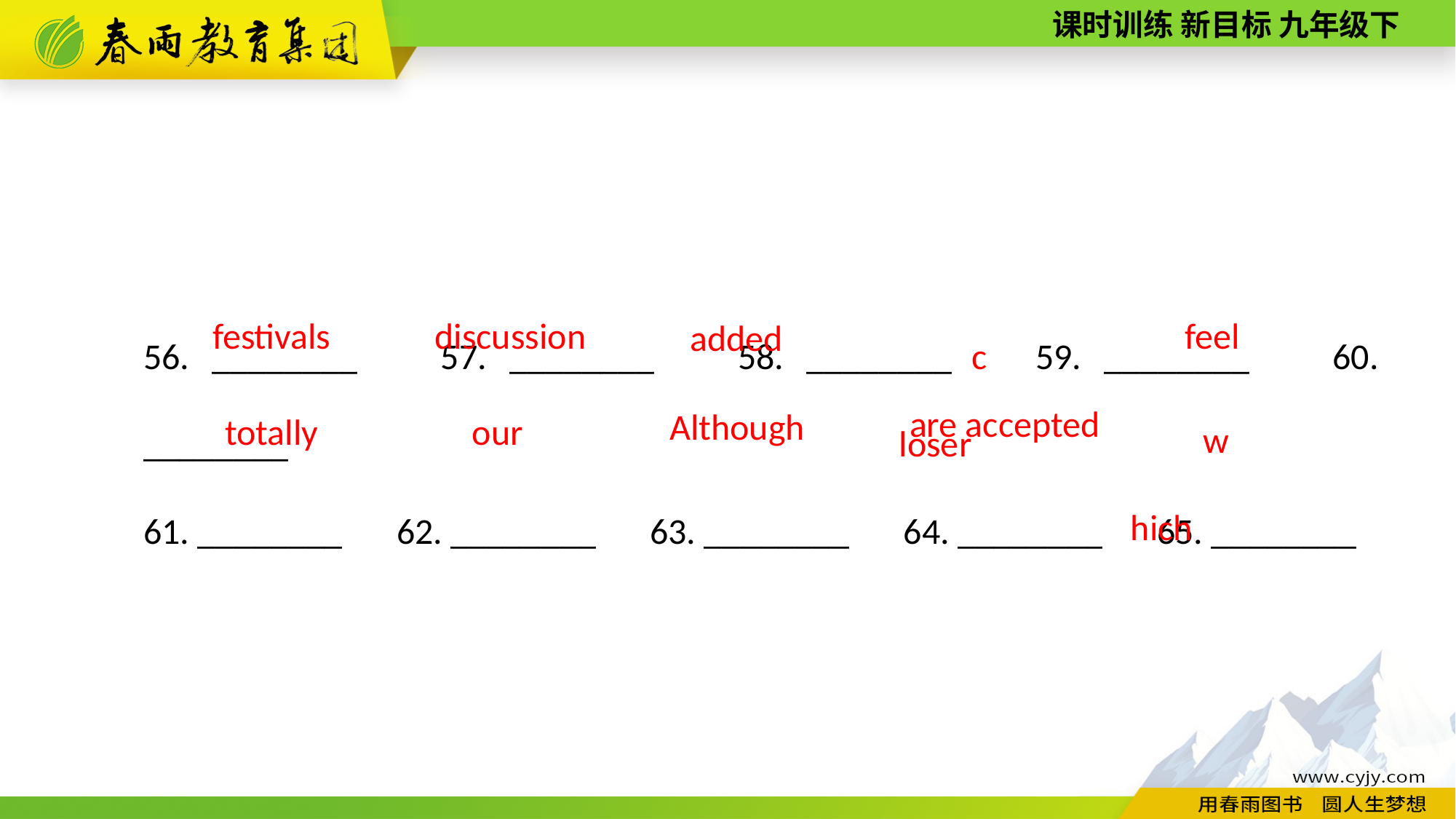

56. ________　57. ________　58. ________　59. ________　60. ________
61. ________　62. ________　63. ________　64. ________　65. ________
closer
festivals
discussion
feel
added
which
are accepted
Although
our
totally